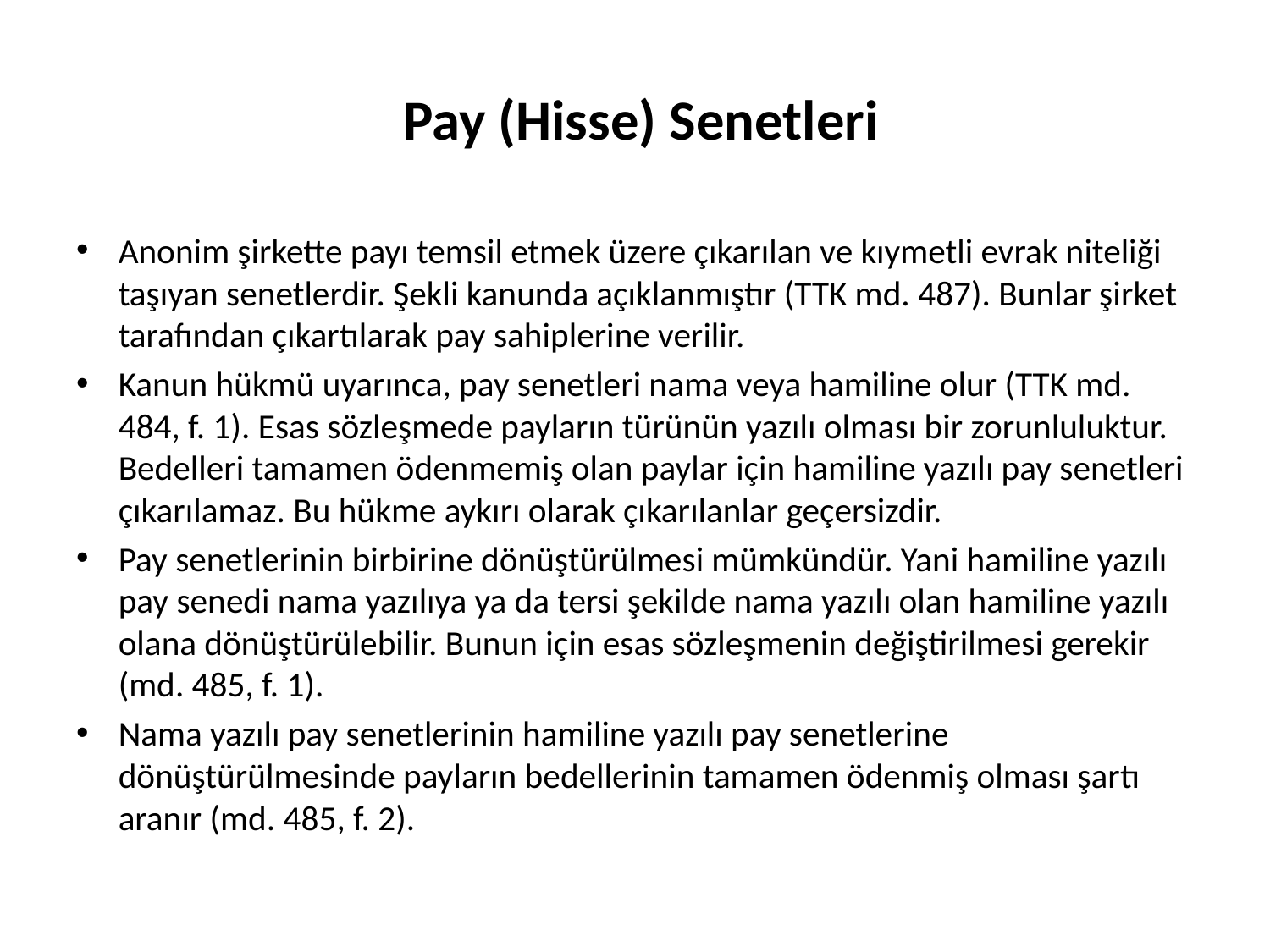

# Pay (Hisse) Senetleri
Anonim şirkette payı temsil etmek üzere çıkarılan ve kıymetli evrak niteliği taşıyan senetlerdir. Şekli kanunda açıklanmıştır (TTK md. 487). Bunlar şirket tarafından çıkartılarak pay sahiplerine verilir.
Kanun hükmü uyarınca, pay senetleri nama veya hamiline olur (TTK md. 484, f. 1). Esas sözleşmede payların türünün yazılı olması bir zorunluluktur. Bedelleri tamamen ödenmemiş olan paylar için hamiline yazılı pay senetleri çıkarılamaz. Bu hükme aykırı olarak çıkarılanlar geçersizdir.
Pay senetlerinin birbirine dönüştürülmesi mümkündür. Yani hamiline yazılı pay senedi nama yazılıya ya da tersi şekilde nama yazılı olan hamiline yazılı olana dönüştürülebilir. Bunun için esas sözleşmenin değiştirilmesi gerekir (md. 485, f. 1).
Nama yazılı pay senetlerinin hamiline yazılı pay senetlerine dönüştürülmesinde payların bedellerinin tamamen ödenmiş olması şartı aranır (md. 485, f. 2).